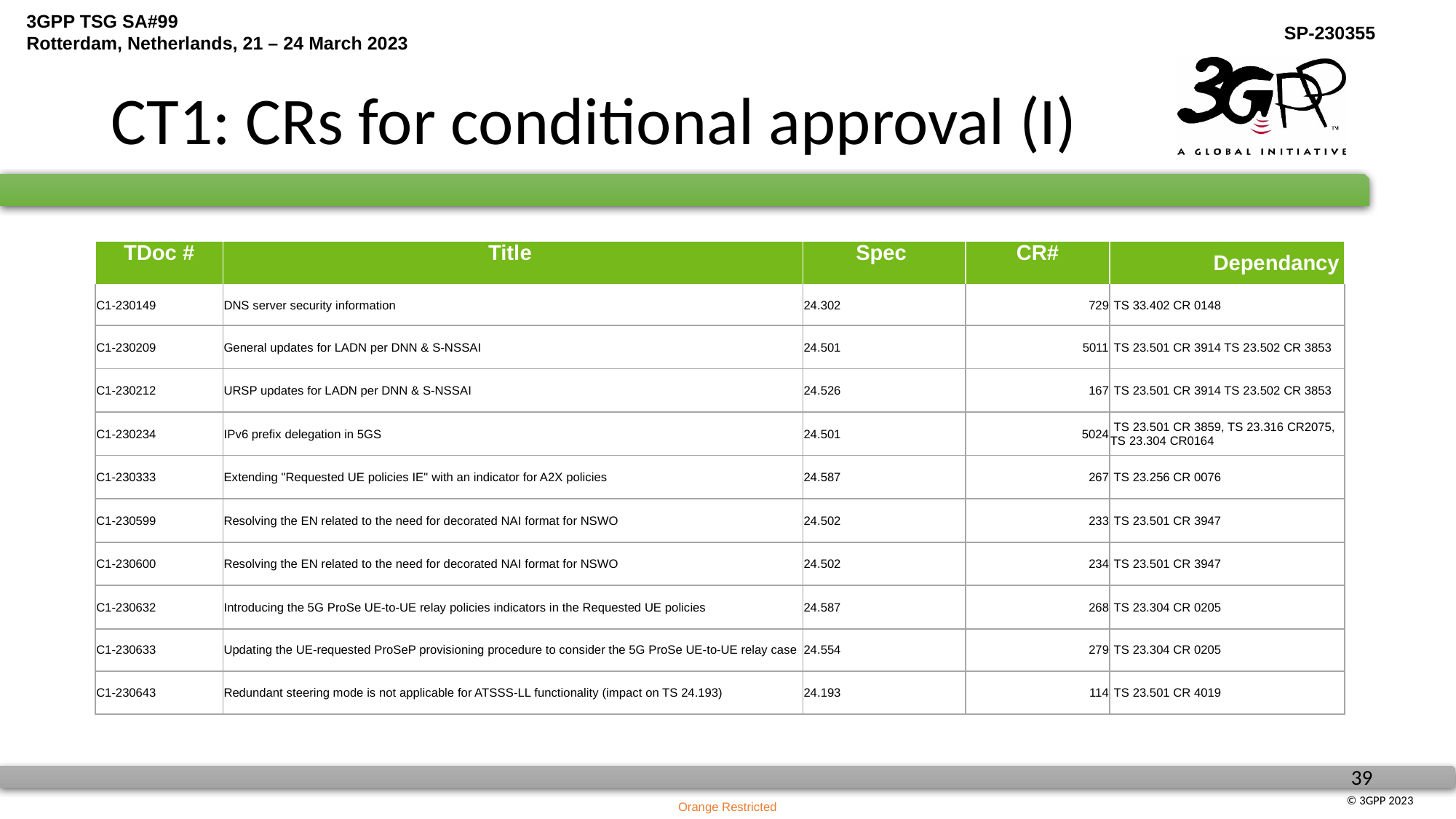

# CT1: CRs for conditional approval (I)
| TDoc # | Title | Spec | CR# | Dependancy |
| --- | --- | --- | --- | --- |
| C1-230149 | DNS server security information | 24.302 | 729 | TS 33.402 CR 0148 |
| C1-230209 | General updates for LADN per DNN & S-NSSAI | 24.501 | 5011 | TS 23.501 CR 3914 TS 23.502 CR 3853 |
| C1-230212 | URSP updates for LADN per DNN & S-NSSAI | 24.526 | 167 | TS 23.501 CR 3914 TS 23.502 CR 3853 |
| C1-230234 | IPv6 prefix delegation in 5GS | 24.501 | 5024 | TS 23.501 CR 3859, TS 23.316 CR2075, TS 23.304 CR0164 |
| C1-230333 | Extending "Requested UE policies IE" with an indicator for A2X policies | 24.587 | 267 | TS 23.256 CR 0076 |
| C1-230599 | Resolving the EN related to the need for decorated NAI format for NSWO | 24.502 | 233 | TS 23.501 CR 3947 |
| C1-230600 | Resolving the EN related to the need for decorated NAI format for NSWO | 24.502 | 234 | TS 23.501 CR 3947 |
| C1-230632 | Introducing the 5G ProSe UE-to-UE relay policies indicators in the Requested UE policies | 24.587 | 268 | TS 23.304 CR 0205 |
| C1-230633 | Updating the UE-requested ProSeP provisioning procedure to consider the 5G ProSe UE-to-UE relay case | 24.554 | 279 | TS 23.304 CR 0205 |
| C1-230643 | Redundant steering mode is not applicable for ATSSS-LL functionality (impact on TS 24.193) | 24.193 | 114 | TS 23.501 CR 4019 |